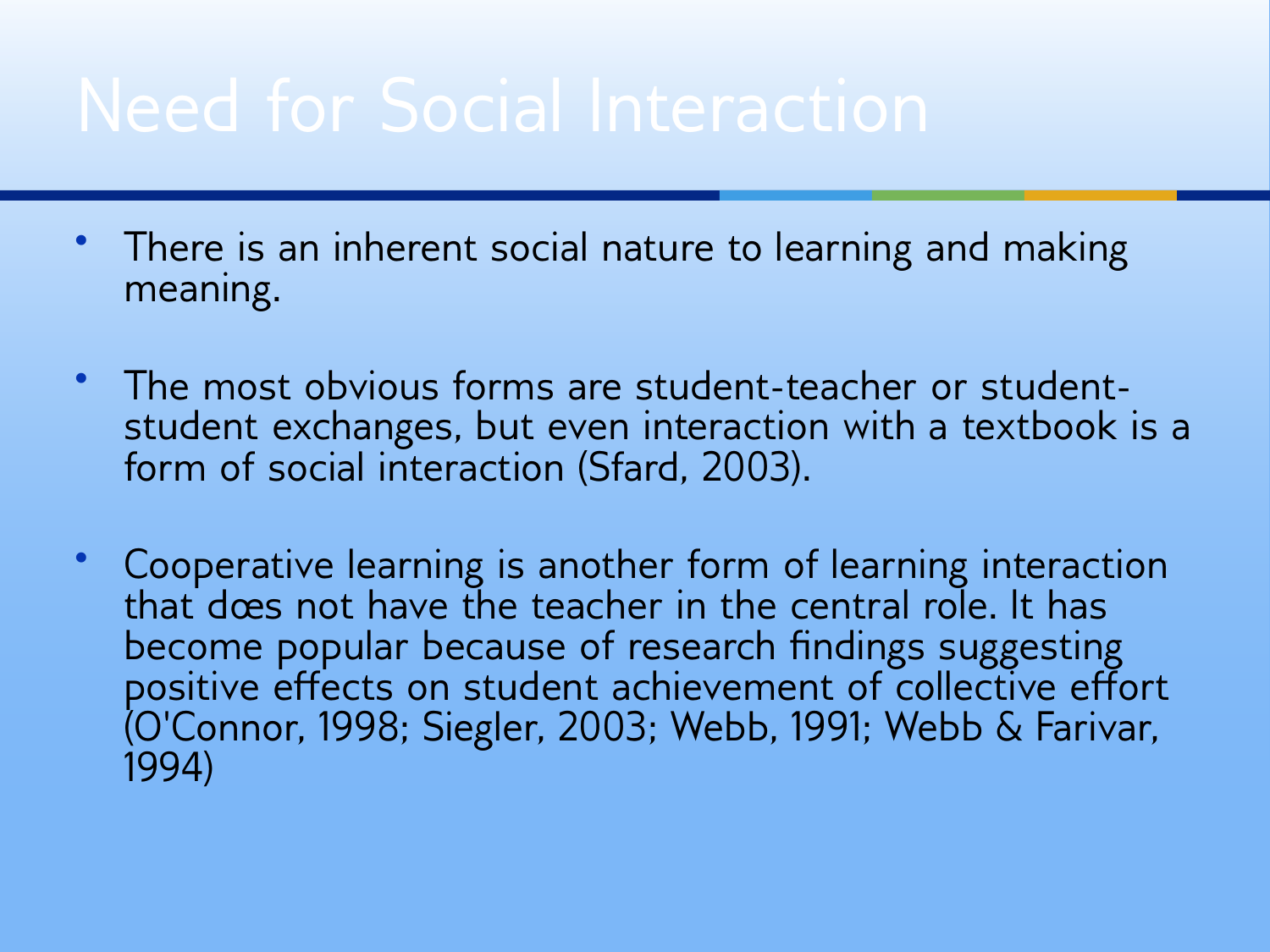

# Need for Social Interaction
There is an inherent social nature to learning and making meaning.

The most obvious forms are student-teacher or student-student exchanges, but even interaction with a textbook is a form of social interaction (Sfard, 2003).

Cooperative learning is another form of learning interaction that does not have the teacher in the central role. It has become popular because of research findings suggesting positive effects on student achievement of collective effort (O'Connor, 1998; Siegler, 2003; Webb, 1991; Webb & Farivar, 1994)